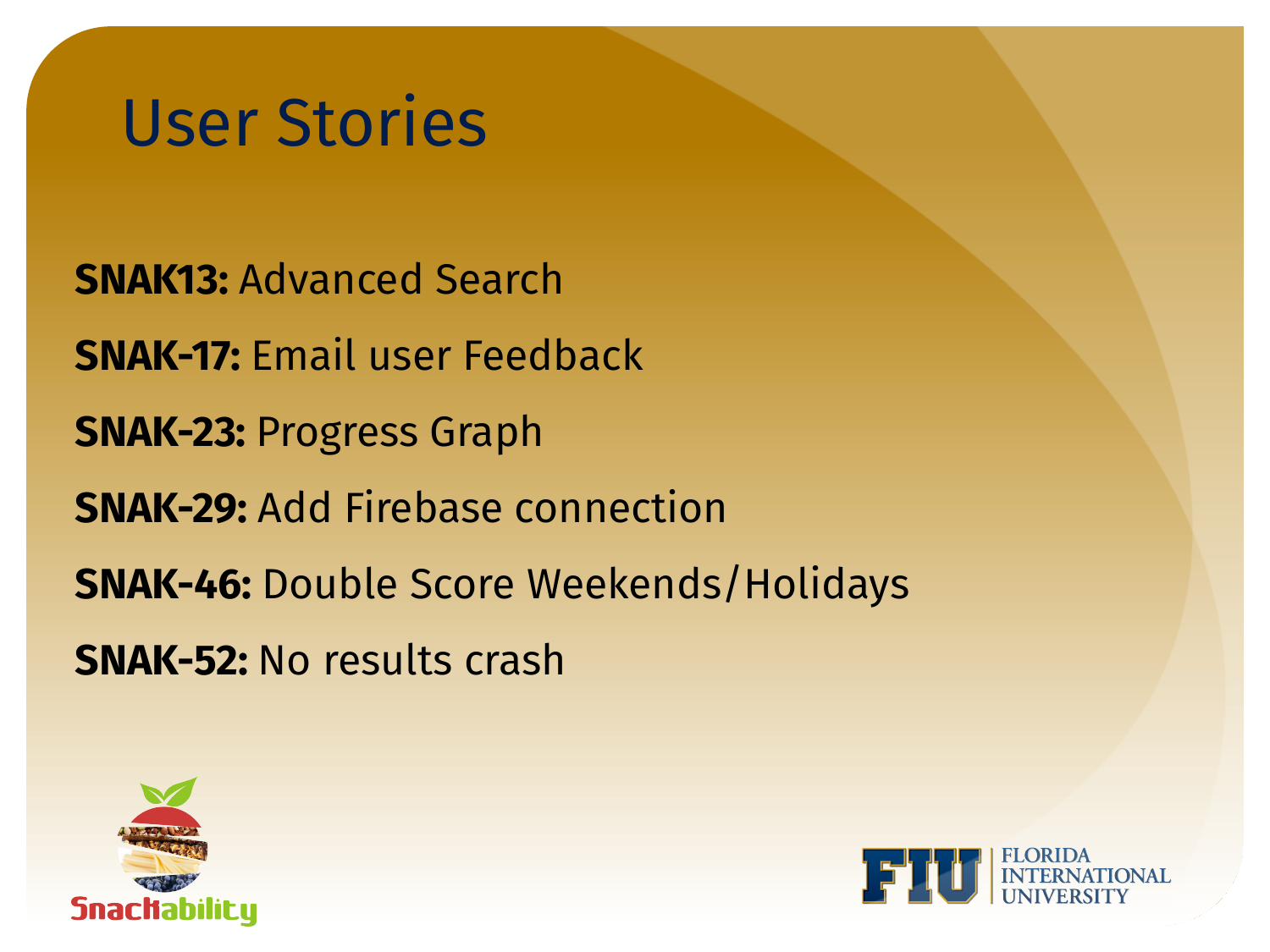

# User Stories

SNAK13: Advanced Search
SNAK-17: Email user Feedback
SNAK-23: Progress Graph
SNAK-29: Add Firebase connection
SNAK-46: Double Score Weekends/Holidays
SNAK-52: No results crash